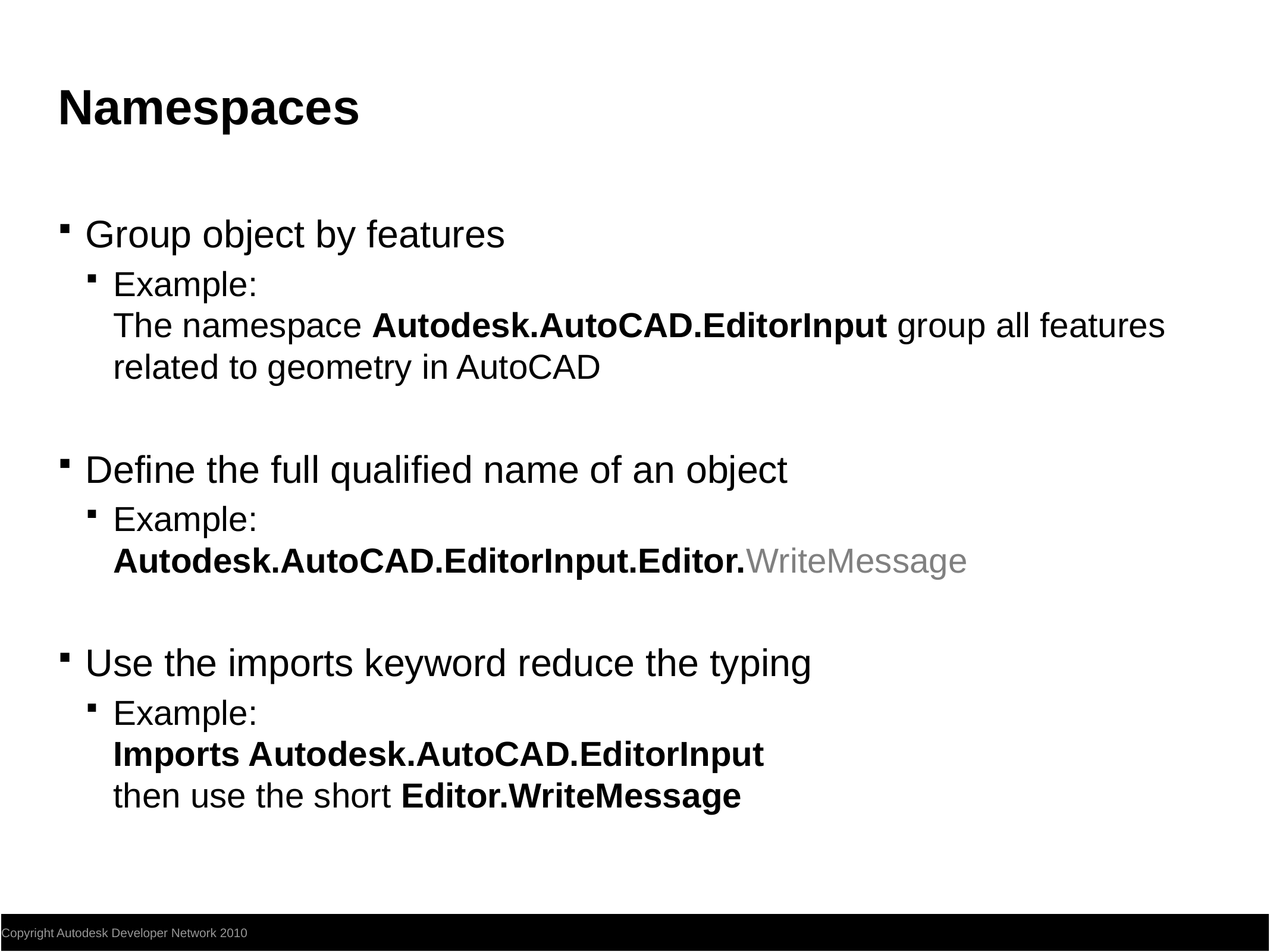

# Namespaces
Group object by features
Example:
The namespace Autodesk.AutoCAD.EditorInput group all features related to geometry in AutoCAD

Define the full qualified name of an object
Example:
Autodesk.AutoCAD.EditorInput.Editor.WriteMessage

Use the imports keyword reduce the typing
Example:
Imports Autodesk.AutoCAD.EditorInput
then use the short Editor.WriteMessage